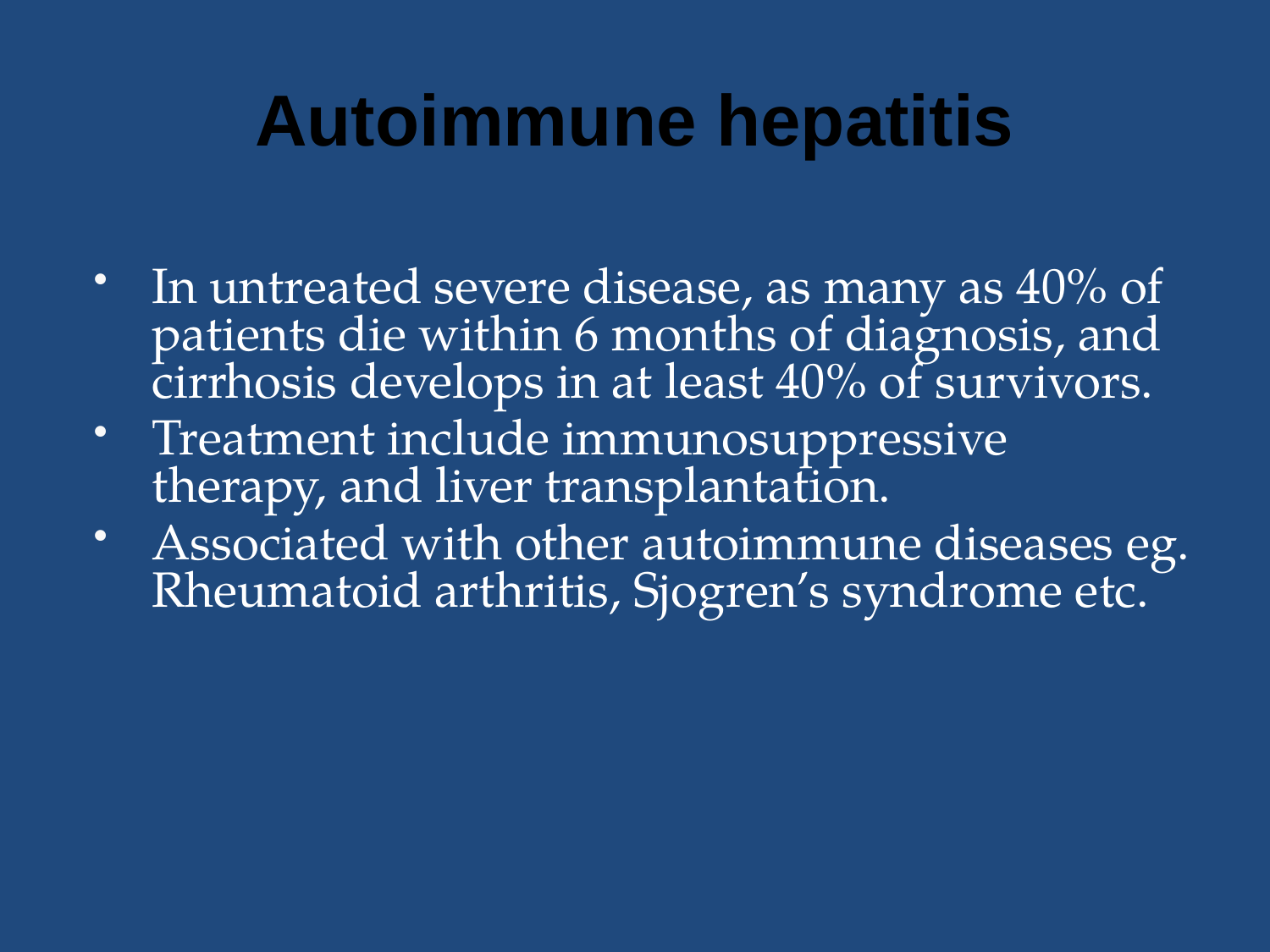

# Autoimmune hepatitis

In untreated severe disease, as many as 40% of patients die within 6 months of diagnosis, and cirrhosis develops in at least 40% of survivors.
Treatment include immunosuppressive therapy, and liver transplantation.
Associated with other autoimmune diseases eg. Rheumatoid arthritis, Sjogren’s syndrome etc.